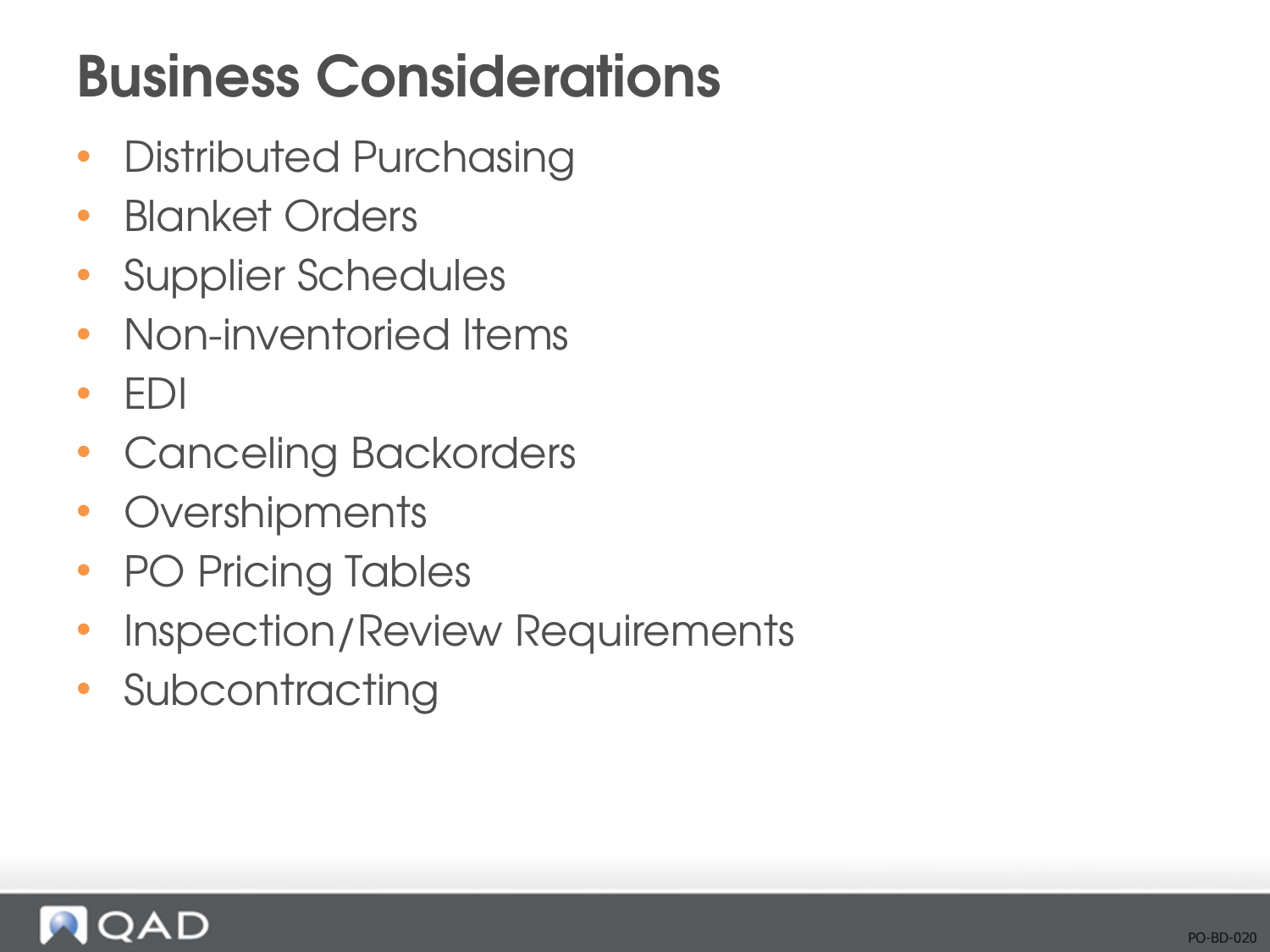

# Business Considerations
Distributed Purchasing
Blanket Orders
Supplier Schedules
Non-inventoried Items
EDI
Canceling Backorders
Overshipments
PO Pricing Tables
Inspection/Review Requirements
Subcontracting
PO-BD-020